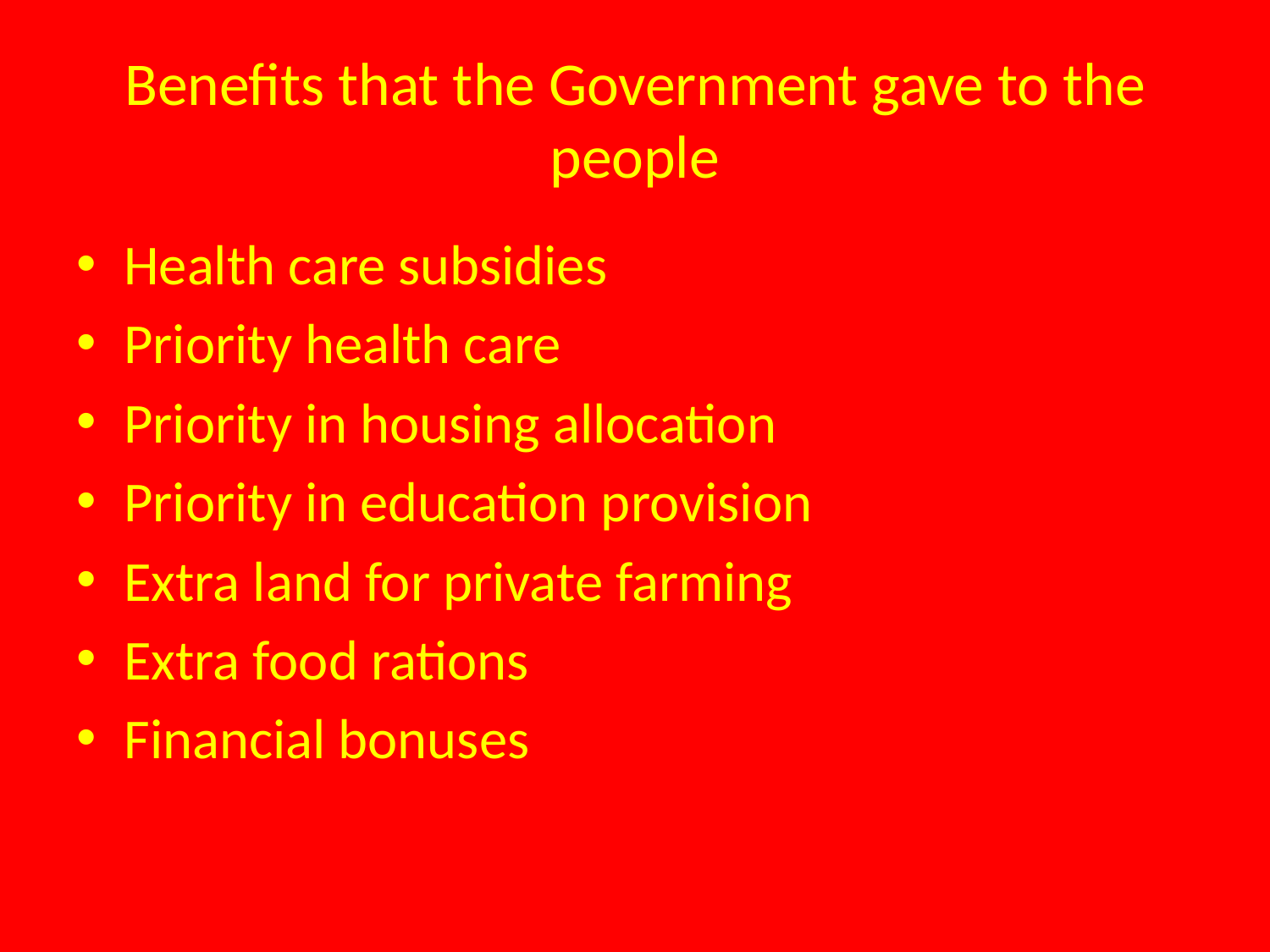

# Benefits that the Government gave to the people
Health care subsidies
Priority health care
Priority in housing allocation
Priority in education provision
Extra land for private farming
Extra food rations
Financial bonuses